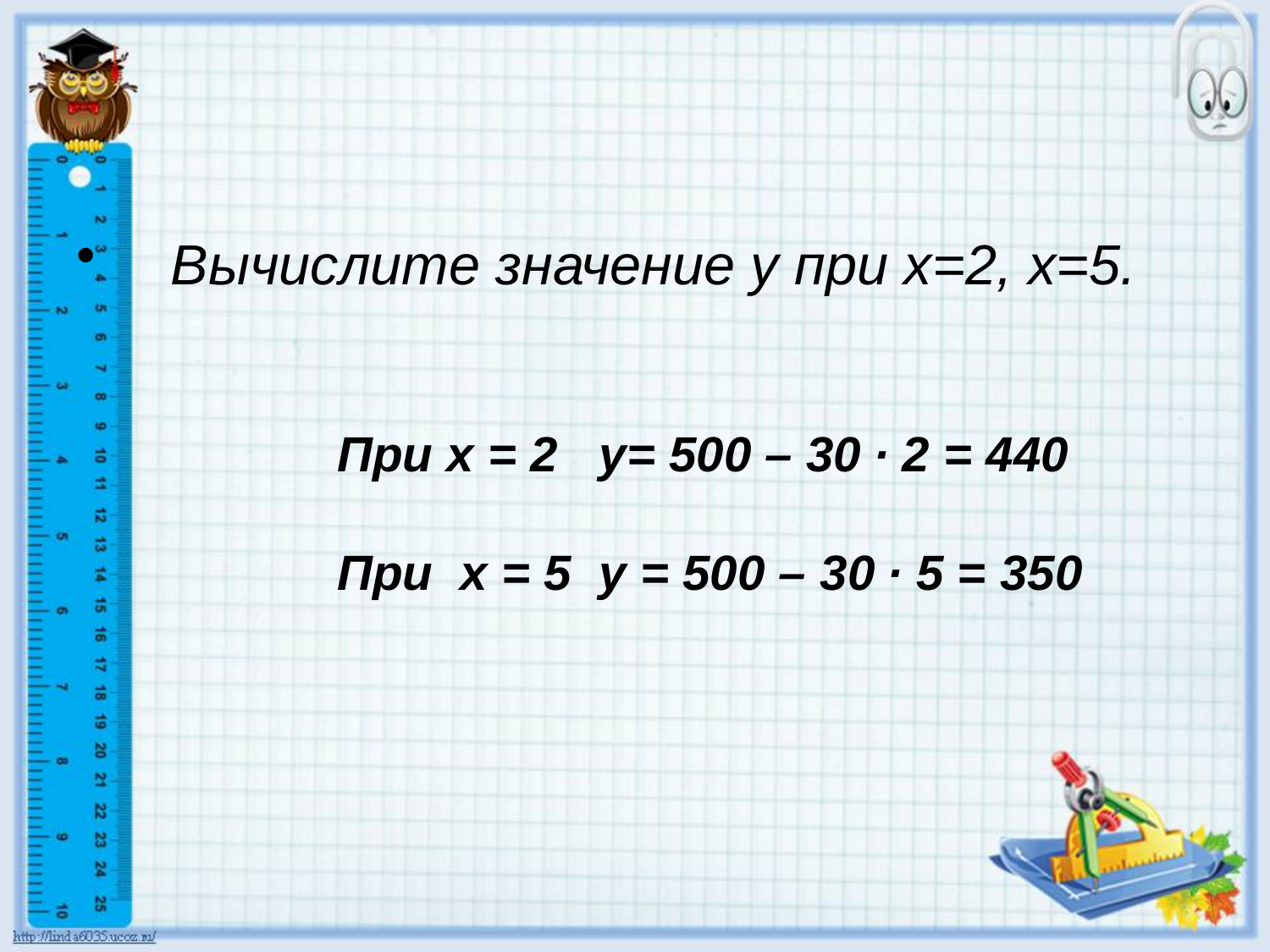

#
   Вычислите значение у при х=2, х=5.

При х = 2   у= 500 – 30 ∙ 2 = 440

При  х = 5  у = 500 – 30 ∙ 5 = 350